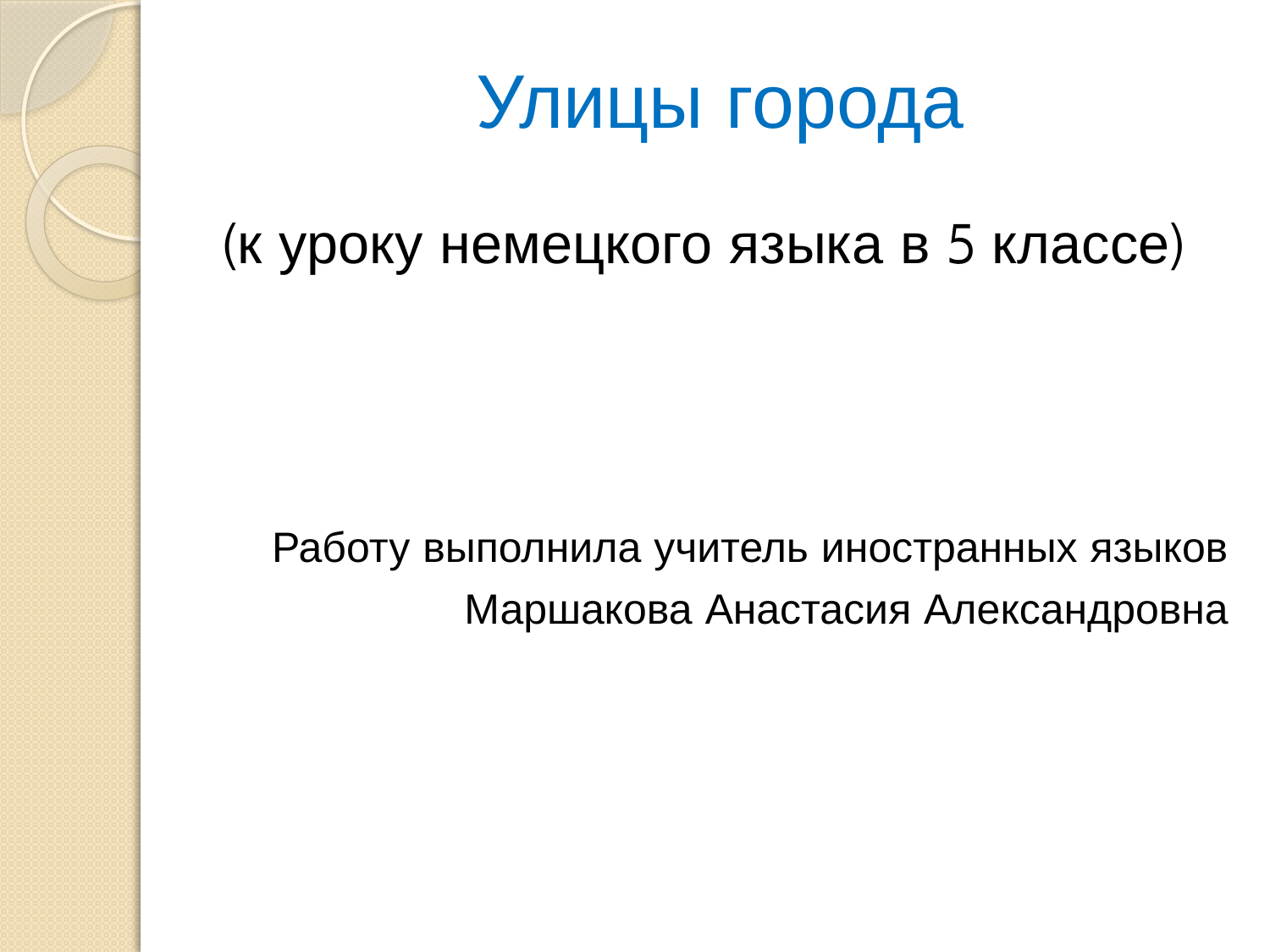

# Улицы города
(к уроку немецкого языка в 5 классе)

Работу выполнила учитель иностранных языков
 Маршакова Анастасия Александровна